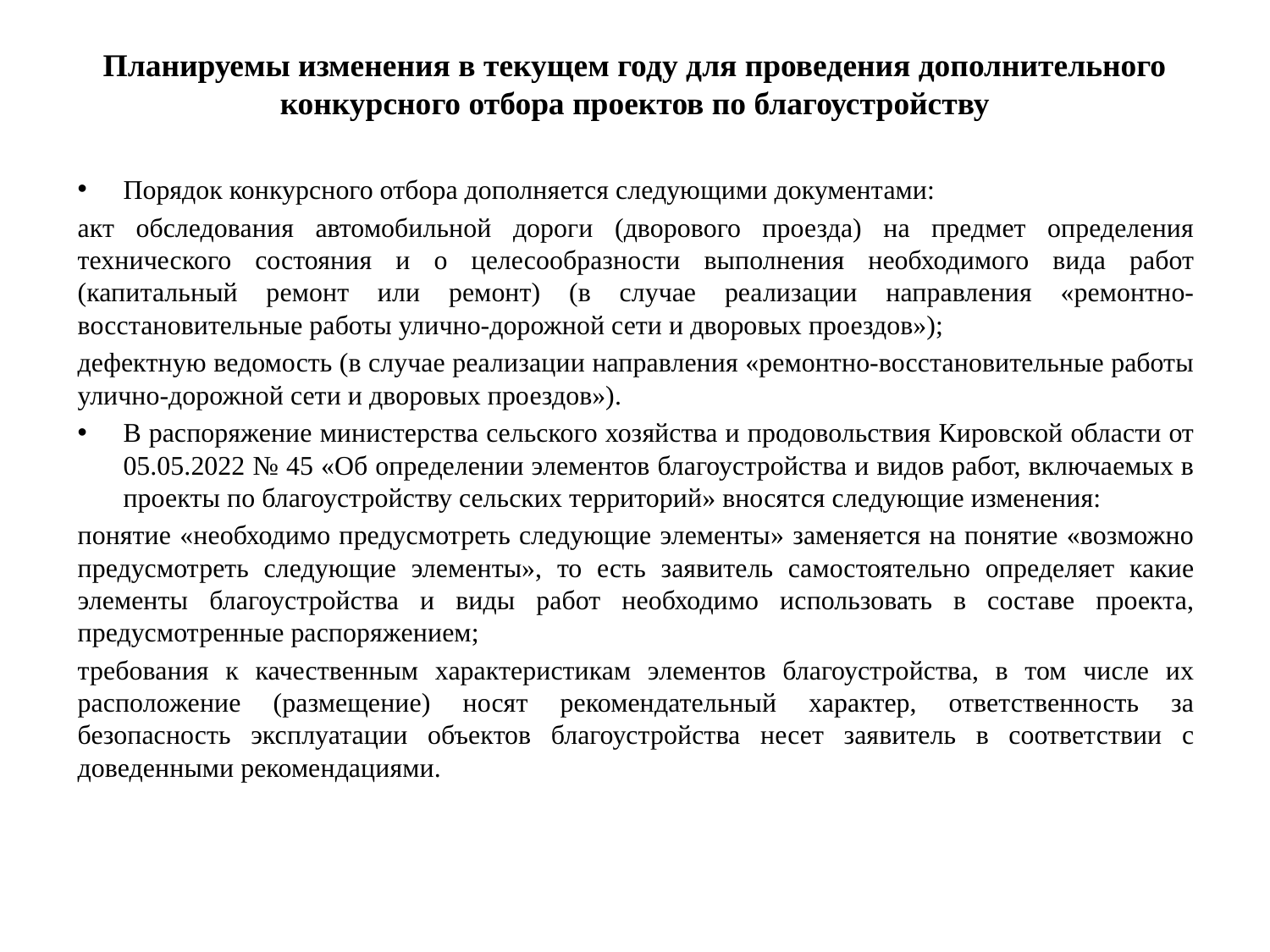

# Планируемы изменения в текущем году для проведения дополнительного конкурсного отбора проектов по благоустройству
Порядок конкурсного отбора дополняется следующими документами:
акт обследования автомобильной дороги (дворового проезда) на предмет определения технического состояния и о целесообразности выполнения необходимого вида работ (капитальный ремонт или ремонт) (в случае реализации направления «ремонтно-восстановительные работы улично-дорожной сети и дворовых проездов»);
дефектную ведомость (в случае реализации направления «ремонтно-восстановительные работы улично-дорожной сети и дворовых проездов»).
В распоряжение министерства сельского хозяйства и продовольствия Кировской области от 05.05.2022 № 45 «Об определении элементов благоустройства и видов работ, включаемых в проекты по благоустройству сельских территорий» вносятся следующие изменения:
понятие «необходимо предусмотреть следующие элементы» заменяется на понятие «возможно предусмотреть следующие элементы», то есть заявитель самостоятельно определяет какие элементы благоустройства и виды работ необходимо использовать в составе проекта, предусмотренные распоряжением;
требования к качественным характеристикам элементов благоустройства, в том числе их расположение (размещение) носят рекомендательный характер, ответственность за безопасность эксплуатации объектов благоустройства несет заявитель в соответствии с доведенными рекомендациями.